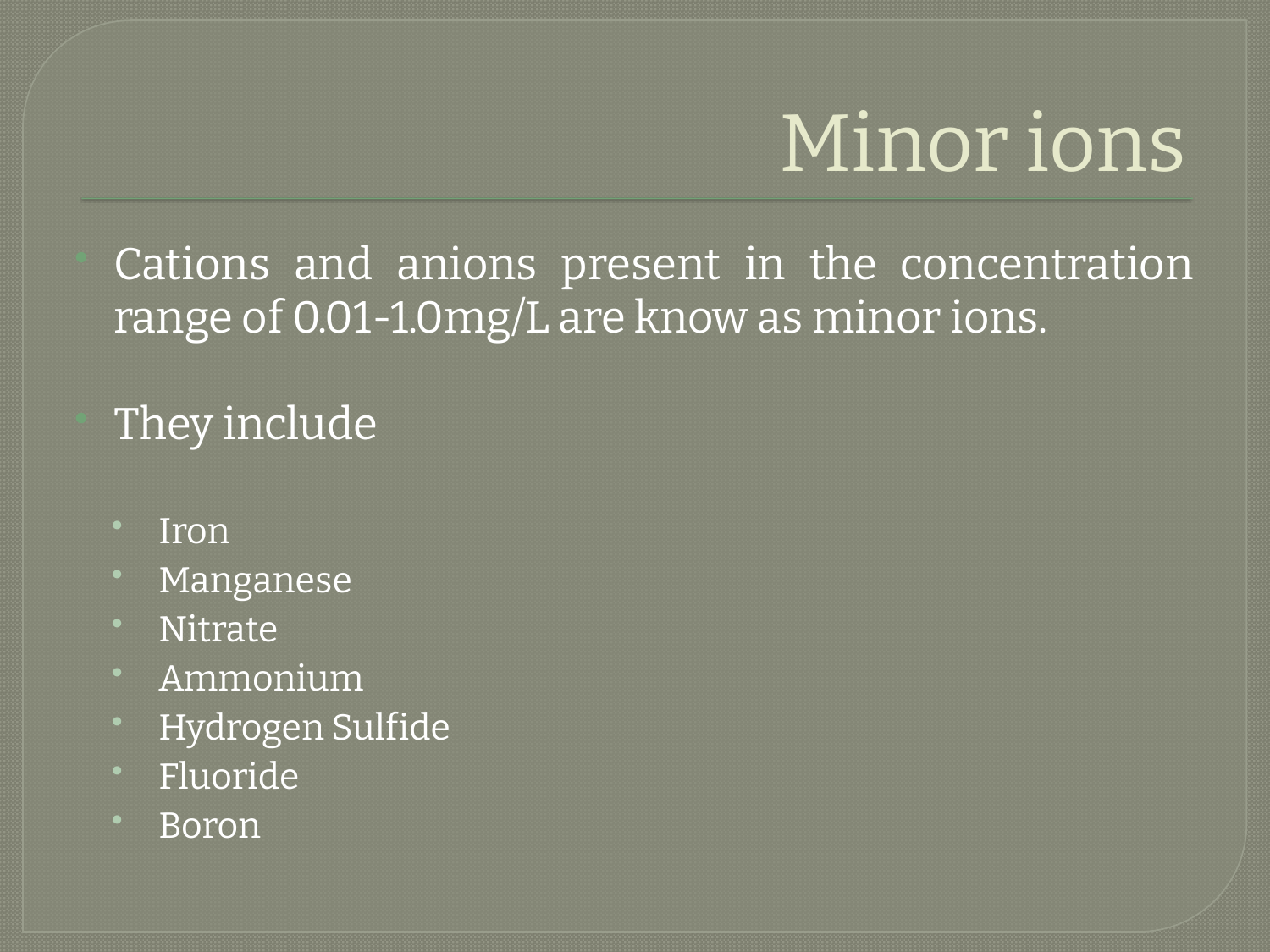

# Minor ions
Cations and anions present in the concentration range of 0.01-1.0mg/L are know as minor ions.

They include

Iron
Manganese
Nitrate
Ammonium
Hydrogen Sulfide
Fluoride
Boron